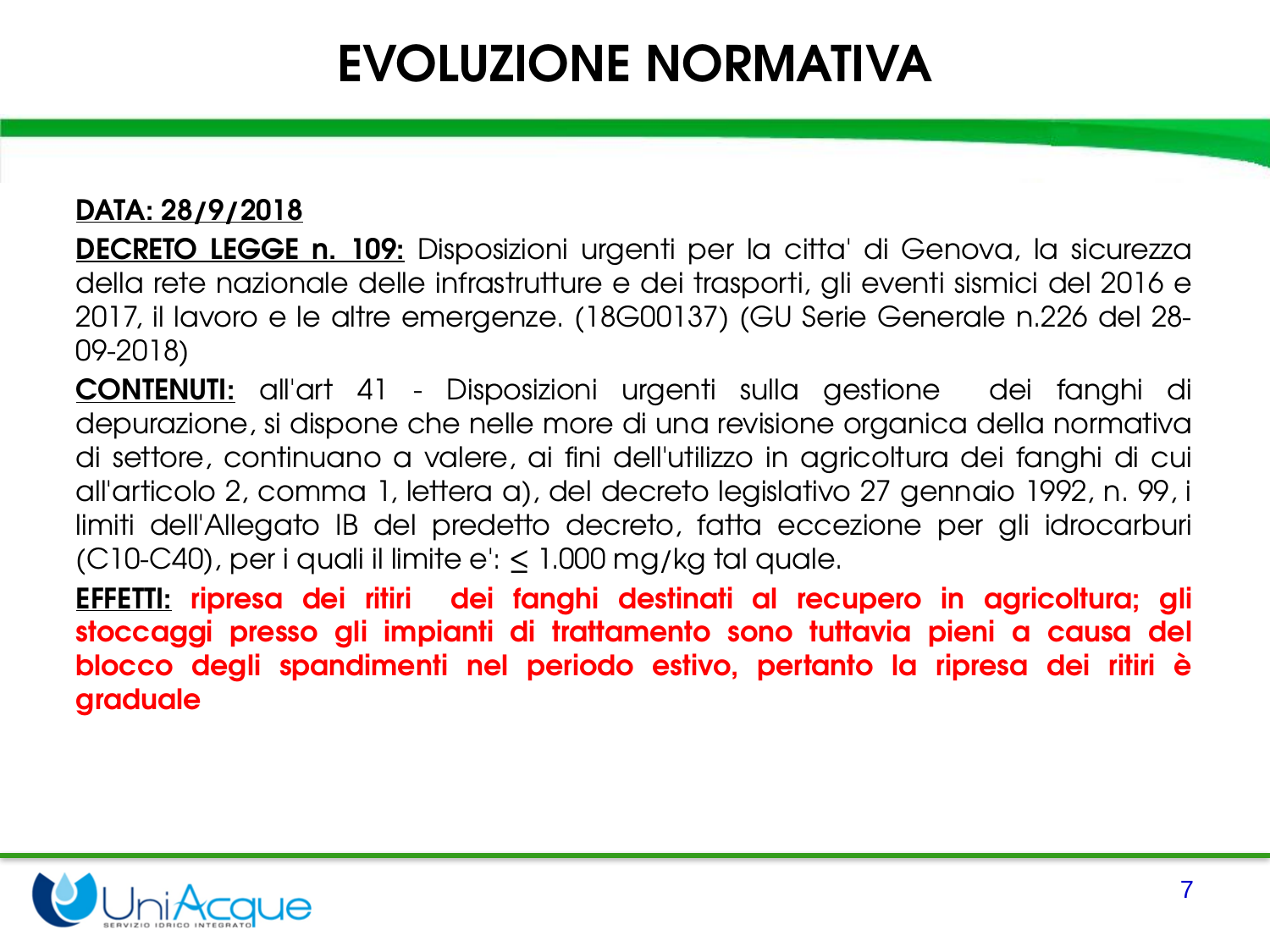

EVOLUZIONE NORMATIVA

DATA: 28/9/2018
DECRETO LEGGE n. 109: Disposizioni urgenti per la citta' di Genova, la sicurezza della rete nazionale delle infrastrutture e dei trasporti, gli eventi sismici del 2016 e 2017, il lavoro e le altre emergenze. (18G00137) (GU Serie Generale n.226 del 28-09-2018)
CONTENUTI: all'art 41 - Disposizioni urgenti sulla gestione  dei fanghi di depurazione, si dispone che nelle more di una revisione organica della normativa di settore, continuano a valere, ai fini dell'utilizzo in agricoltura dei fanghi di cui all'articolo 2, comma 1, lettera a), del decreto legislativo 27 gennaio 1992, n. 99, i limiti dell'Allegato IB del predetto decreto, fatta eccezione per gli idrocarburi (C10-C40), per i quali il limite e': ≤ 1.000 mg/kg tal quale.
EFFETTI: ripresa dei ritiri  dei fanghi destinati al recupero in agricoltura; gli stoccaggi presso gli impianti di trattamento sono tuttavia pieni a causa del blocco degli spandimenti nel periodo estivo, pertanto la ripresa dei ritiri è graduale
7